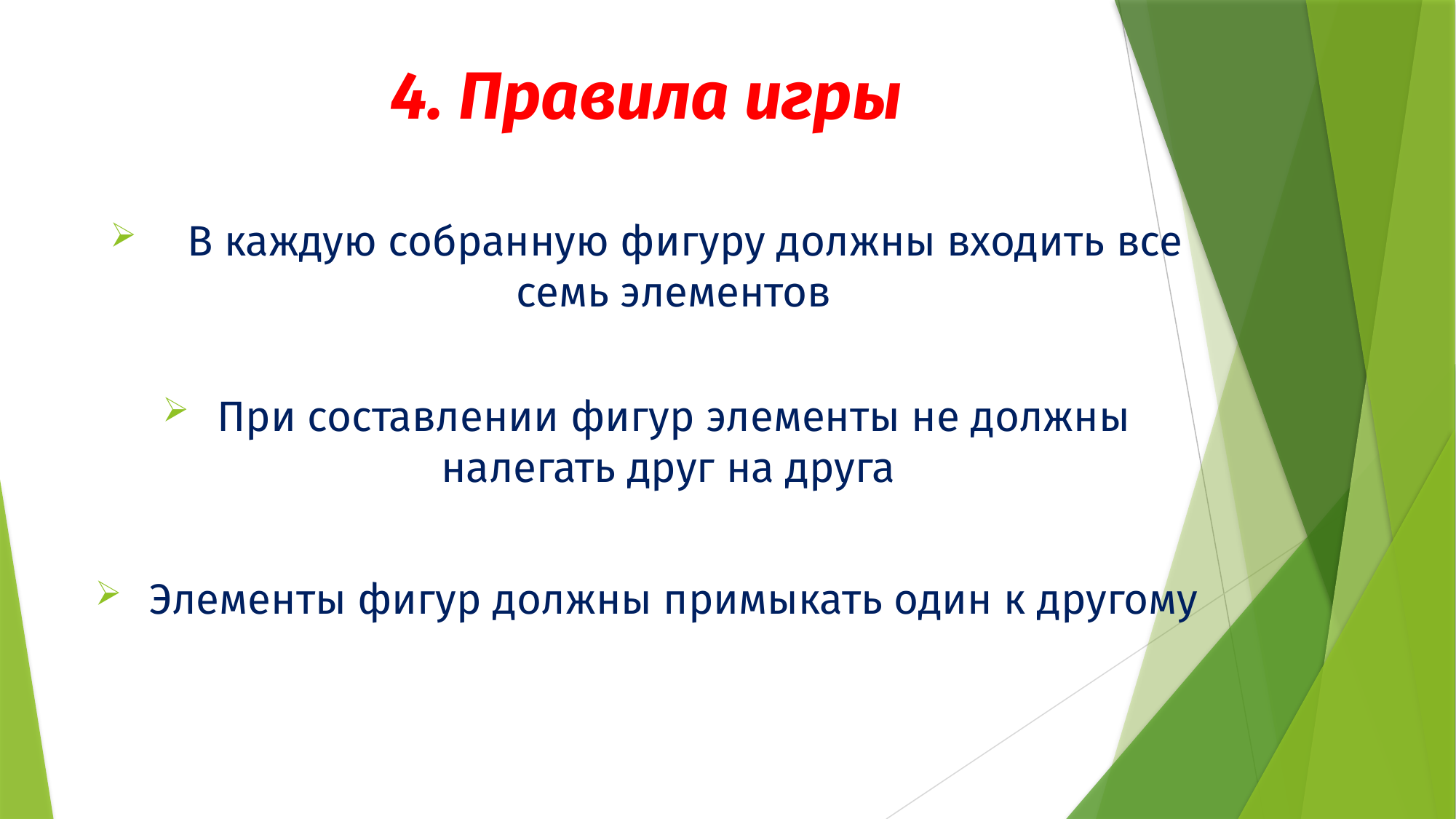

4. Правила игры

  В каждую собранную фигуру должны входить все семь элементов

При составлении фигур элементы не должны налегать друг на друга

Элементы фигур должны примыкать один к другому